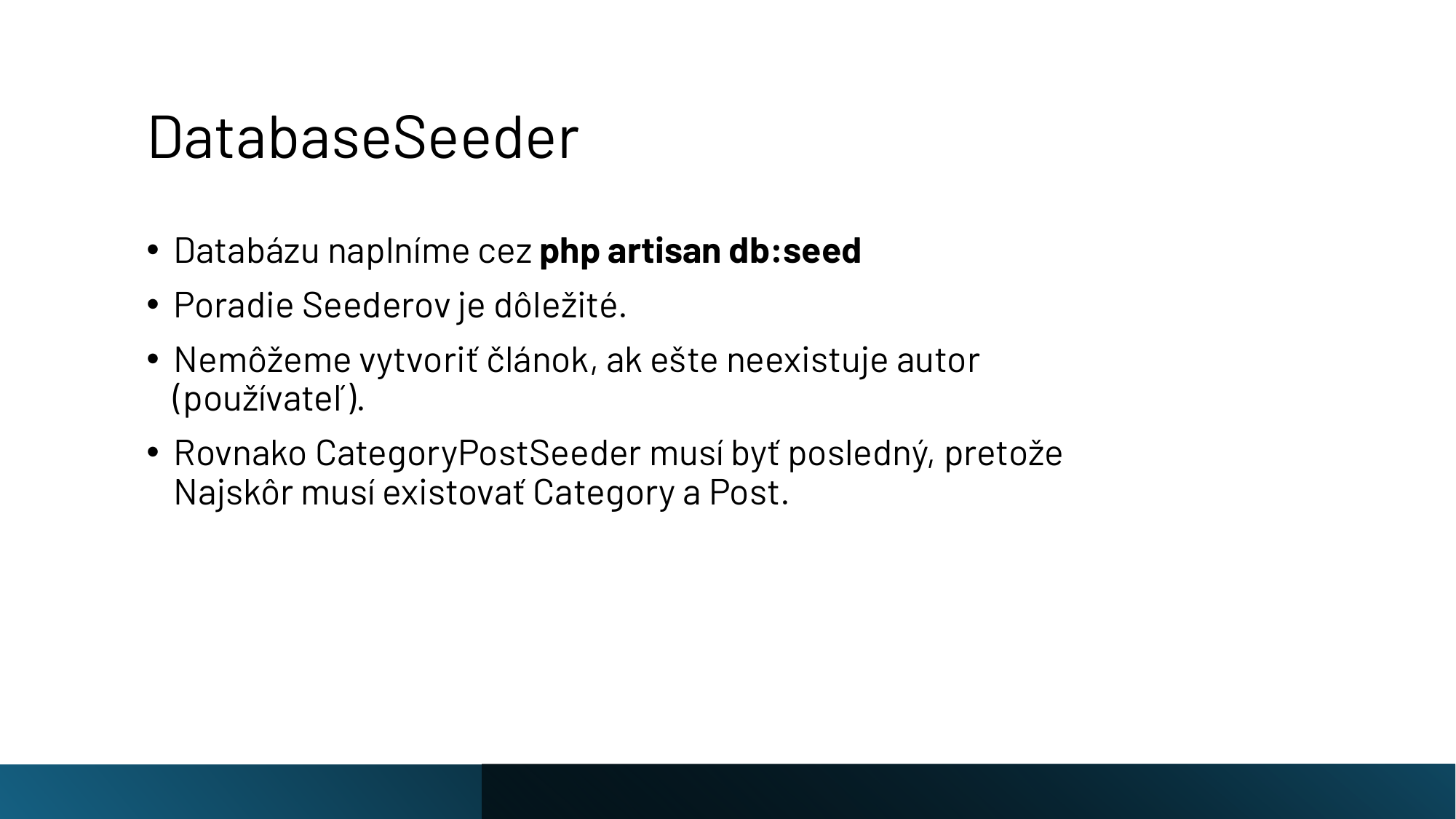

# DatabaseSeeder
Databázu naplníme cez php artisan db:seed
Poradie Seederov je dôležité.
Nemôžeme vytvoriť článok, ak ešte neexistuje autor (používateľ).
Rovnako CategoryPostSeeder musí byť posledný, pretože Najskôr musí existovať Category a Post.